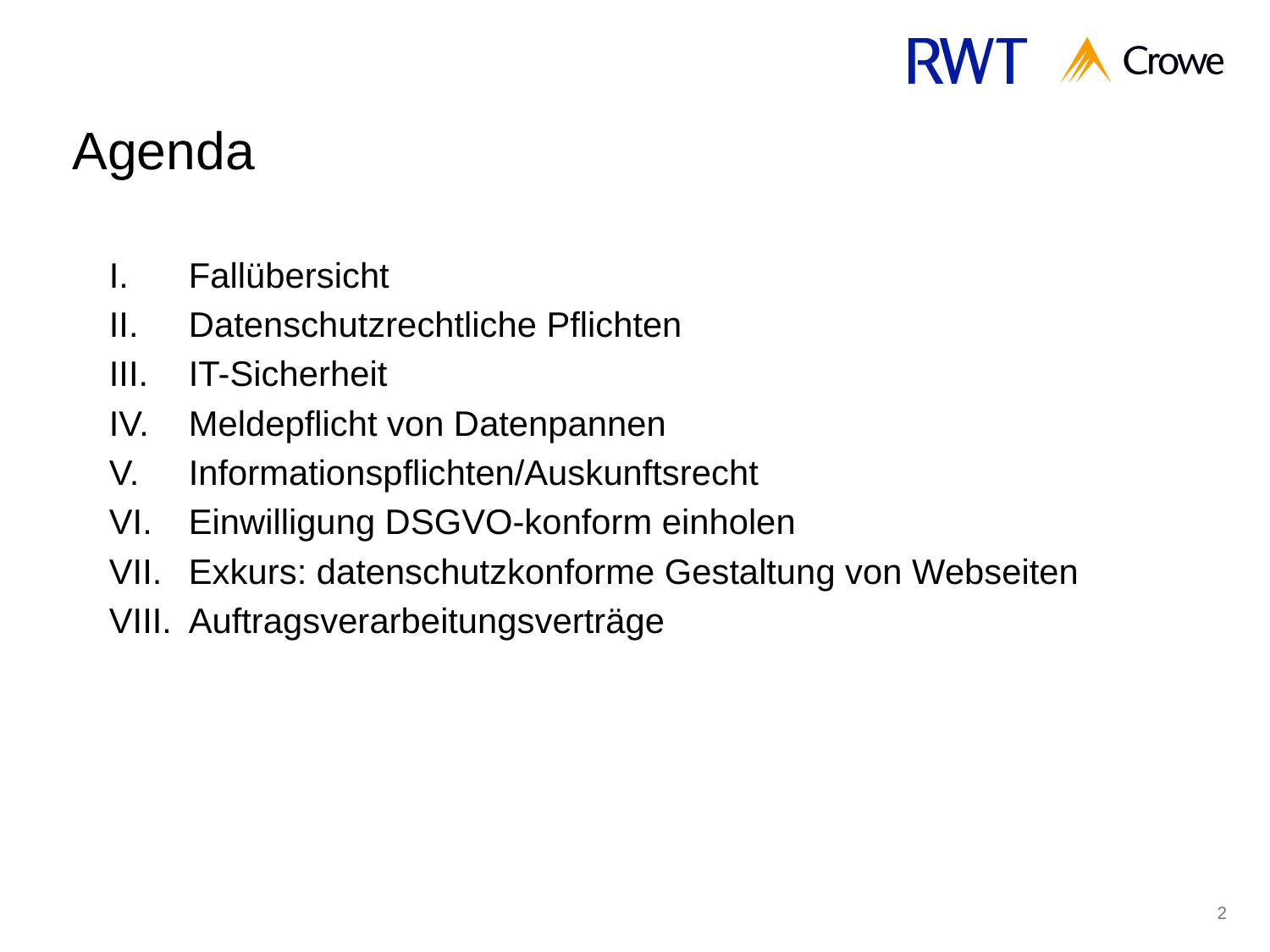

Agenda
Fallübersicht
Datenschutzrechtliche Pflichten
IT-Sicherheit
Meldepflicht von Datenpannen
Informationspflichten/Auskunftsrecht
Einwilligung DSGVO-konform einholen
Exkurs: datenschutzkonforme Gestaltung von Webseiten
Auftragsverarbeitungsverträge